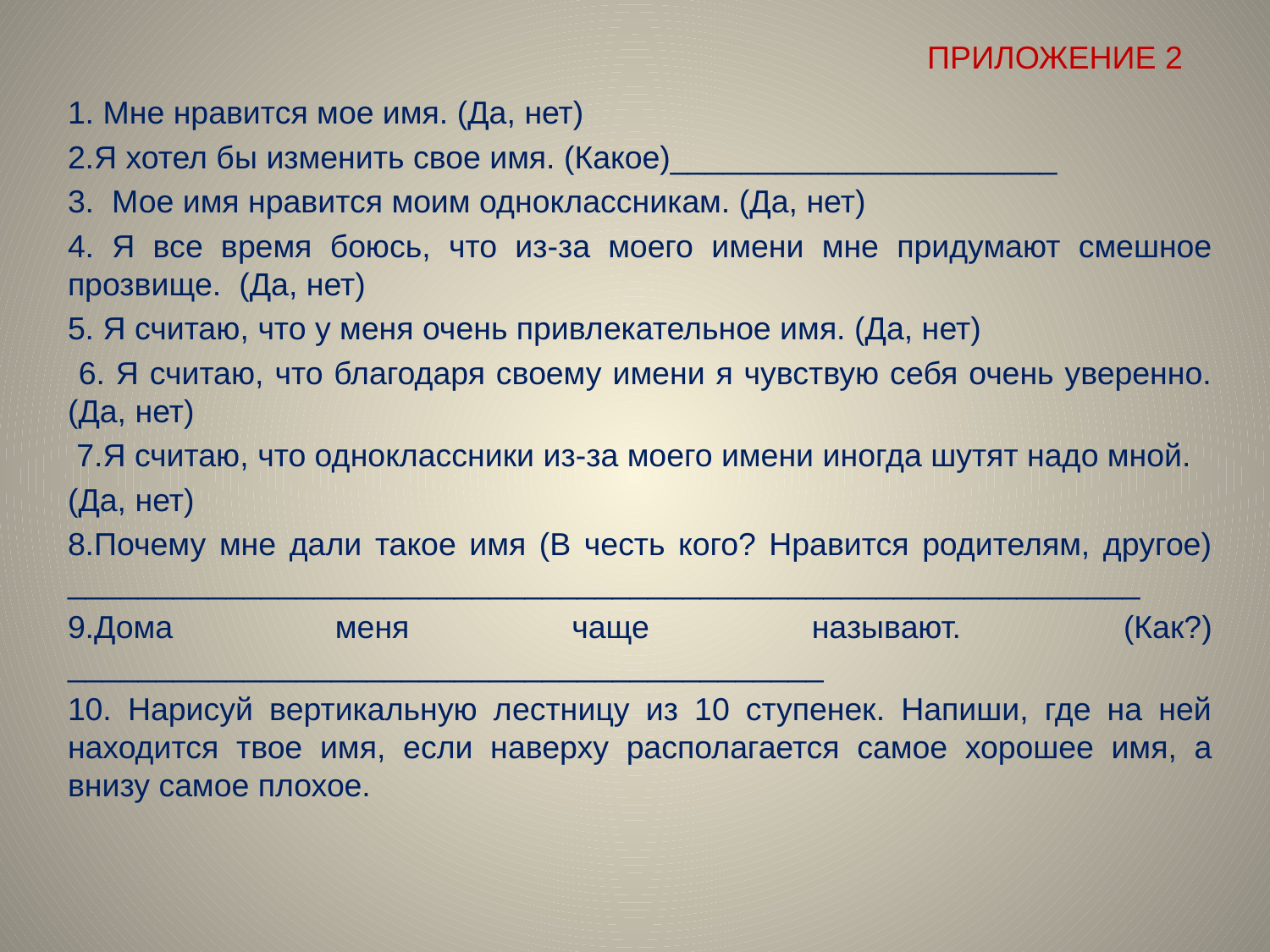

# ПРИЛОЖЕНИЕ 2
1. Мне нравится мое имя. (Да, нет)
2.Я хотел бы изменить свое имя. (Какое)______________________
3.  Мое имя нравится моим одноклассникам. (Да, нет)
4. Я все время боюсь, что из-за моего имени мне придумают смешное прозвище.  (Да, нет)
5. Я считаю, что у меня очень привлекательное имя. (Да, нет)
 6. Я считаю, что благодаря своему имени я чувствую себя очень уверенно. (Да, нет)
 7.Я считаю, что одноклассники из-за моего имени иногда шутят надо мной.
(Да, нет)
8.Почему мне дали такое имя (В честь кого? Нравится родителям, другое) _____________________________________________________________
9.Дома меня чаще называют. (Как?) ___________________________________________
10. Нарисуй вертикальную лестницу из 10 ступенек. Напиши, где на ней находится твое имя, если наверху располагается самое хорошее имя, а внизу самое плохое.